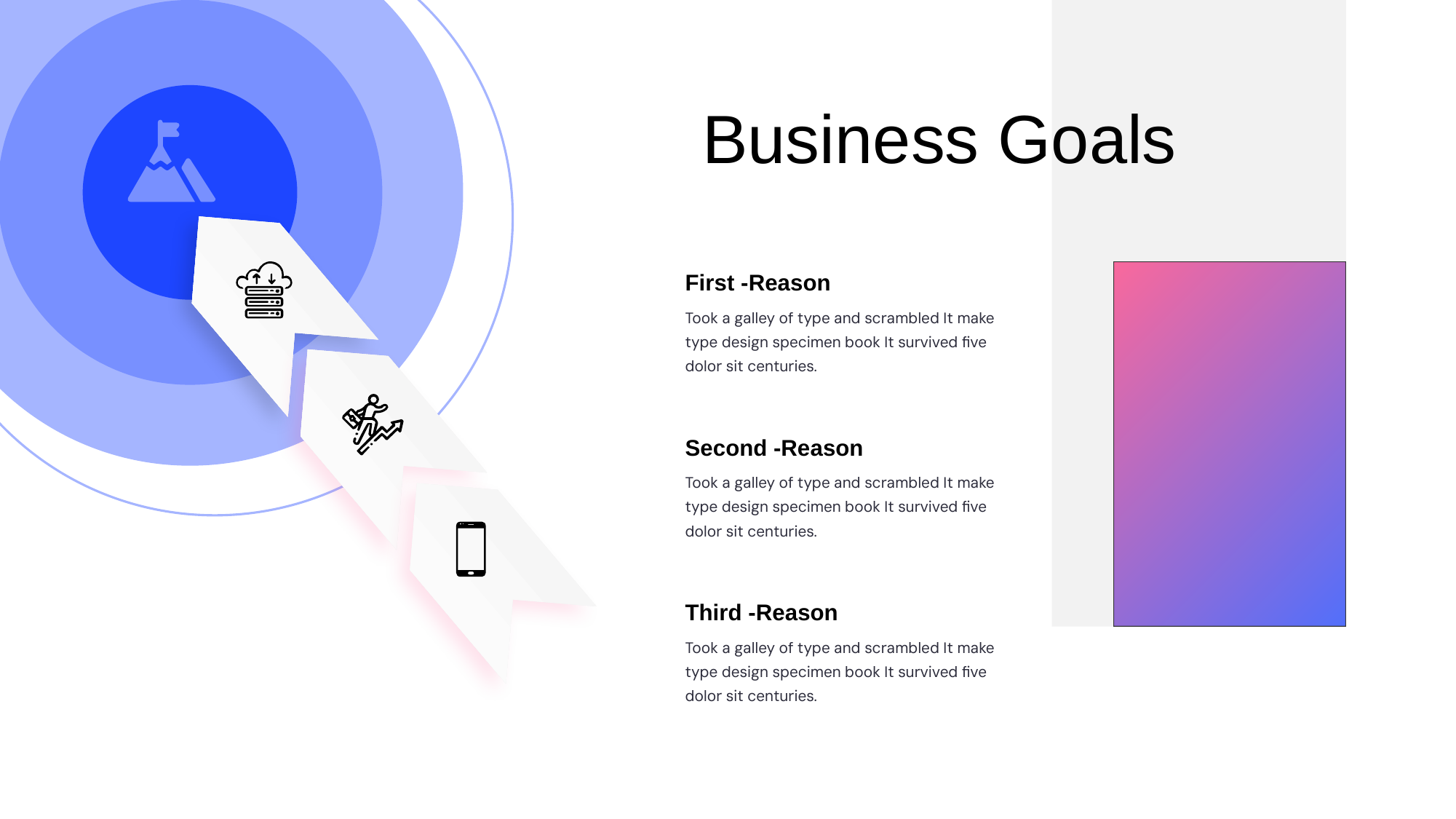

Business Goals

First -Reason
Took a galley of type and scrambled It make type design specimen book It survived five dolor sit centuries.

Second -Reason
Took a galley of type and scrambled It make type design specimen book It survived five dolor sit centuries.

Third -Reason
Took a galley of type and scrambled It make type design specimen book It survived five dolor sit centuries.